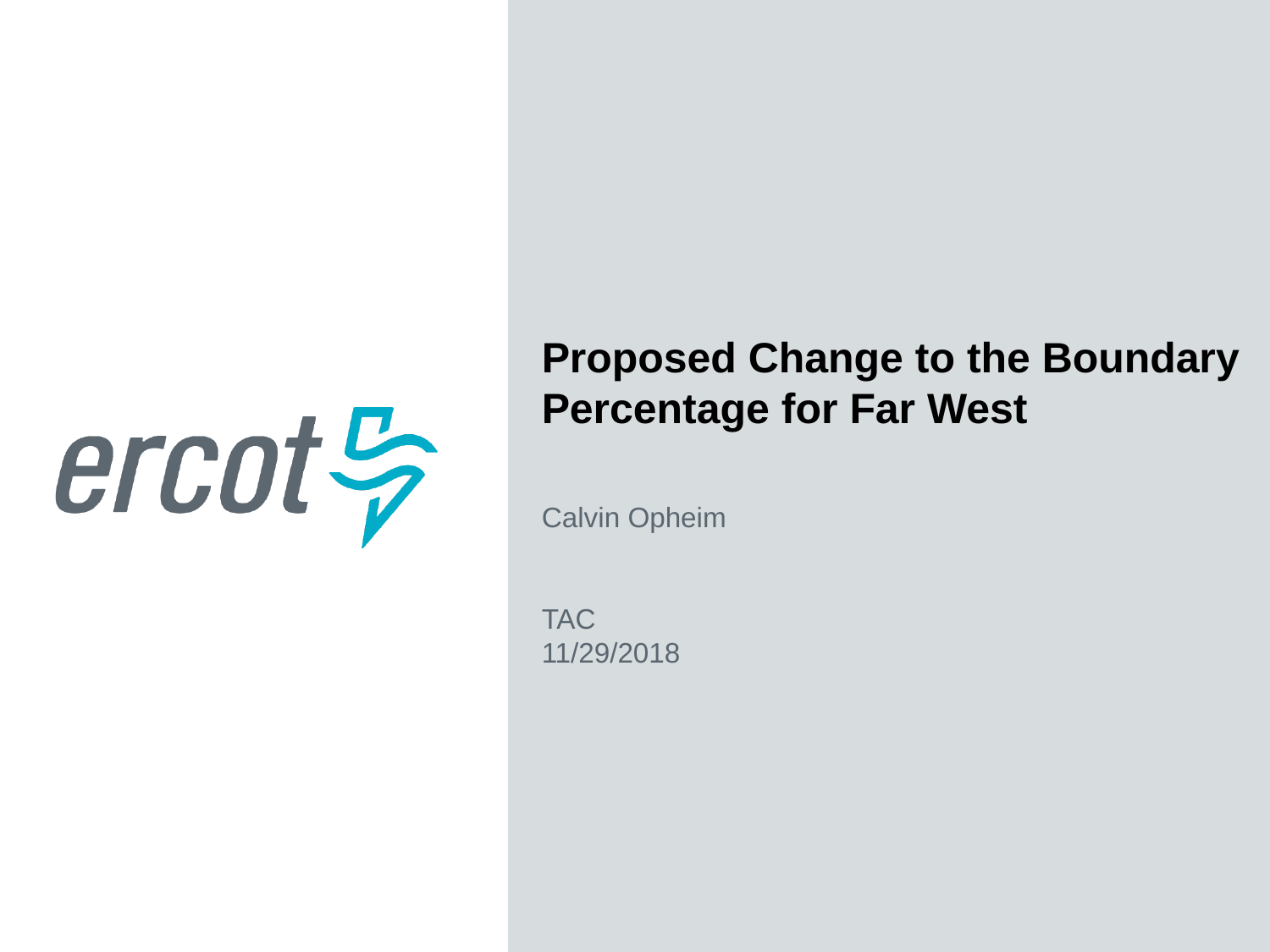

Proposed Change to the Boundary Percentage for Far West

Calvin Opheim

TAC
11/29/2018